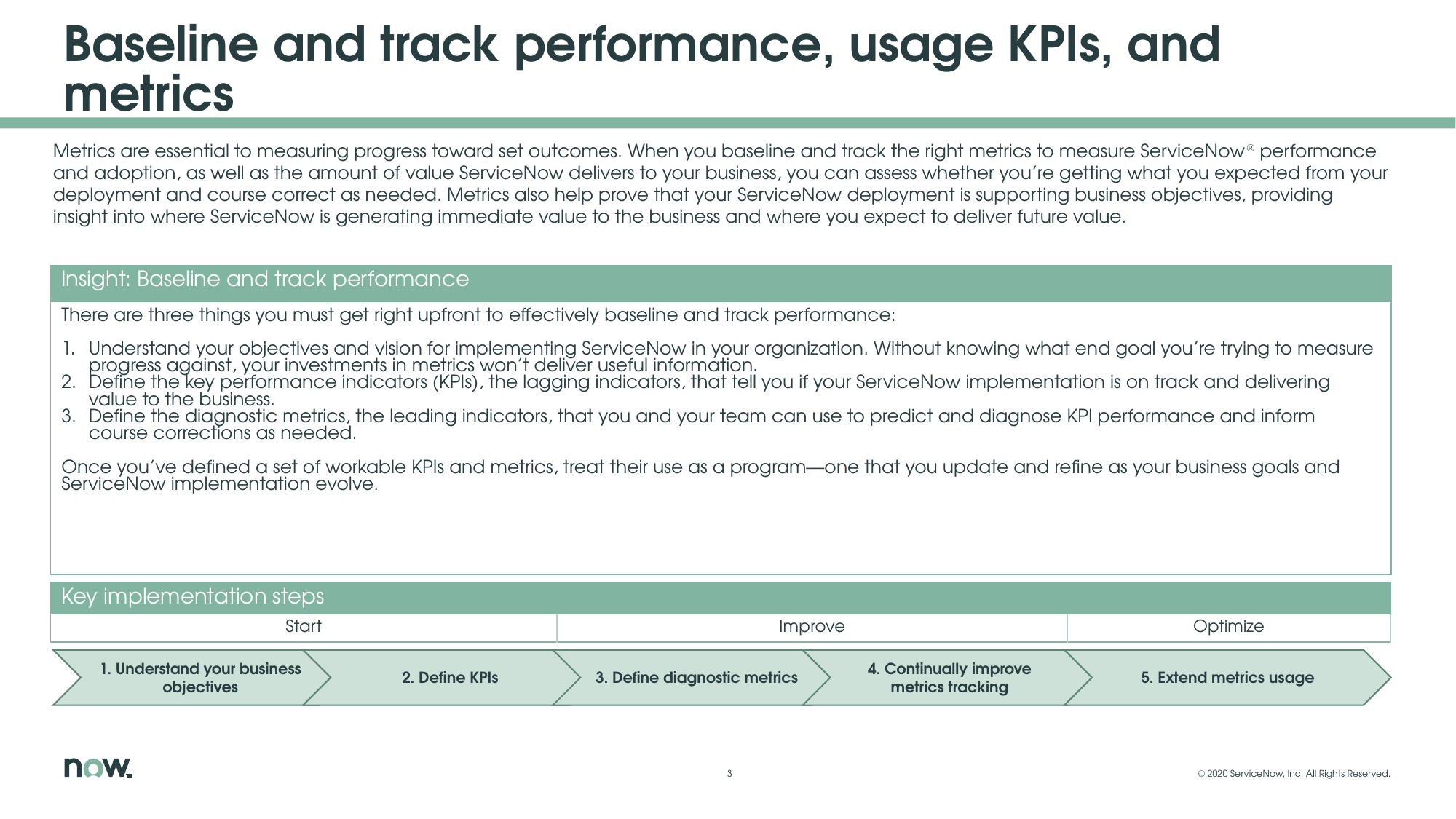

# Baseline and track performance, usage KPIs, and metrics

Metrics are essential to measuring progress toward set outcomes. When you baseline and track the right metrics to measure ServiceNow® performance and adoption, as well as the amount of value ServiceNow delivers to your business, you can assess whether you’re getting what you expected from your deployment and course correct as needed. Metrics also help prove that your ServiceNow deployment is supporting business objectives, providing insight into where ServiceNow is generating immediate value to the business and where you expect to deliver future value.
| Insight: Baseline and track performance |
| --- |
| There are three things you must get right upfront to effectively baseline and track performance: Understand your objectives and vision for implementing ServiceNow in your organization. Without knowing what end goal you’re trying to measure progress against, your investments in metrics won’t deliver useful information.   Define the key performance indicators (KPIs), the lagging indicators, that tell you if your ServiceNow implementation is on track and delivering value to the business. Define the diagnostic metrics, the leading indicators, that you and your team can use to predict and diagnose KPI performance and inform course corrections as needed. Once you’ve defined a set of workable KPIs and metrics, treat their use as a program—one that you update and refine as your business goals and ServiceNow implementation evolve. |
| Key implementation steps |  |  |
| --- | --- | --- |
| Start | Improve | Optimize |
1. Understand your business objectives
2. Define KPIs
3. Define diagnostic metrics
4. Continually improve metrics tracking
5. Extend metrics usage